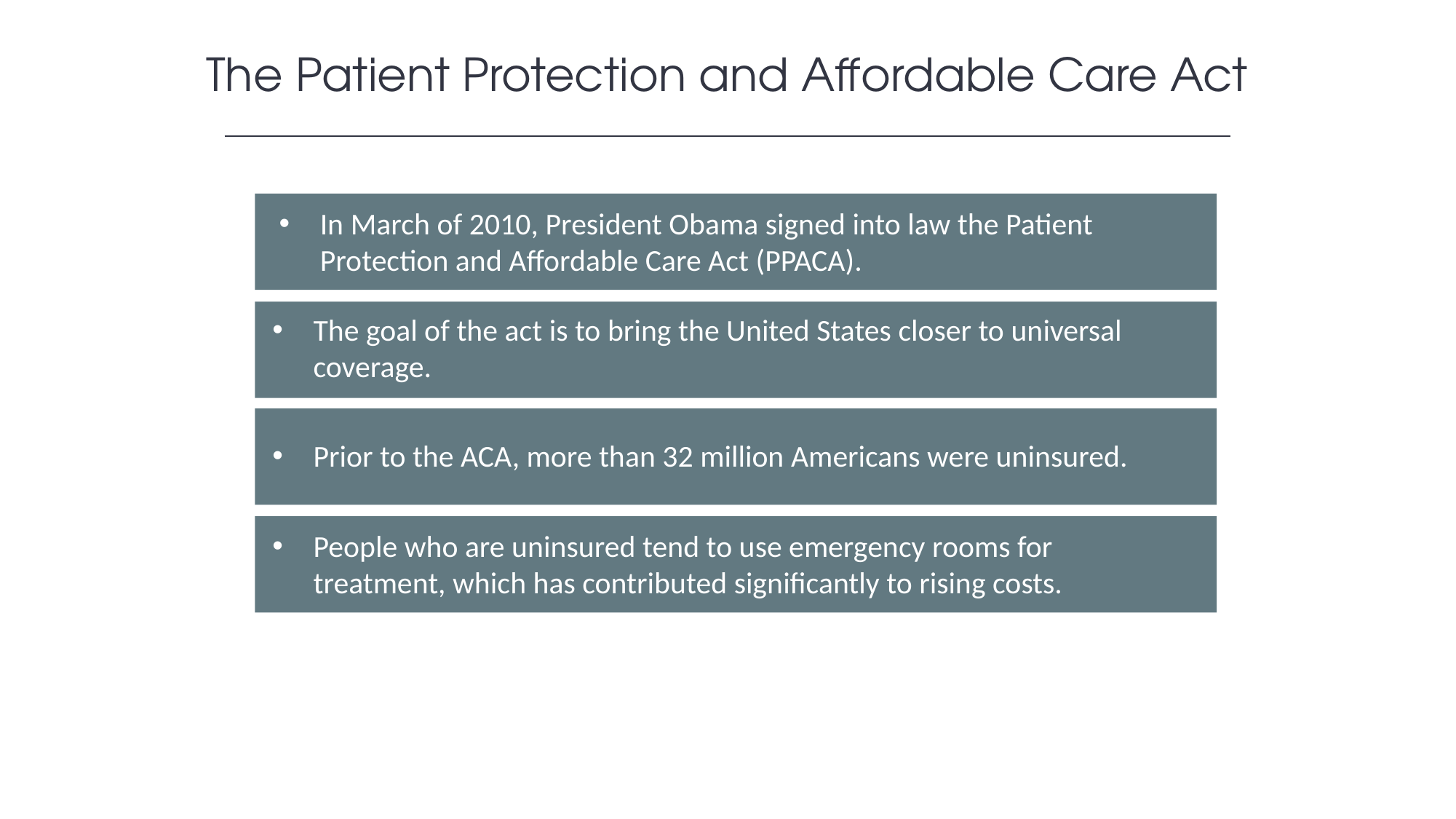

The Patient Protection and Affordable Care Act

In March of 2010, President Obama signed into law the Patient Protection and Affordable Care Act (PPACA).

The goal of the act is to bring the United States closer to universal coverage.

Prior to the ACA, more than 32 million Americans were uninsured.

People who are uninsured tend to use emergency rooms for treatment, which has contributed significantly to rising costs.